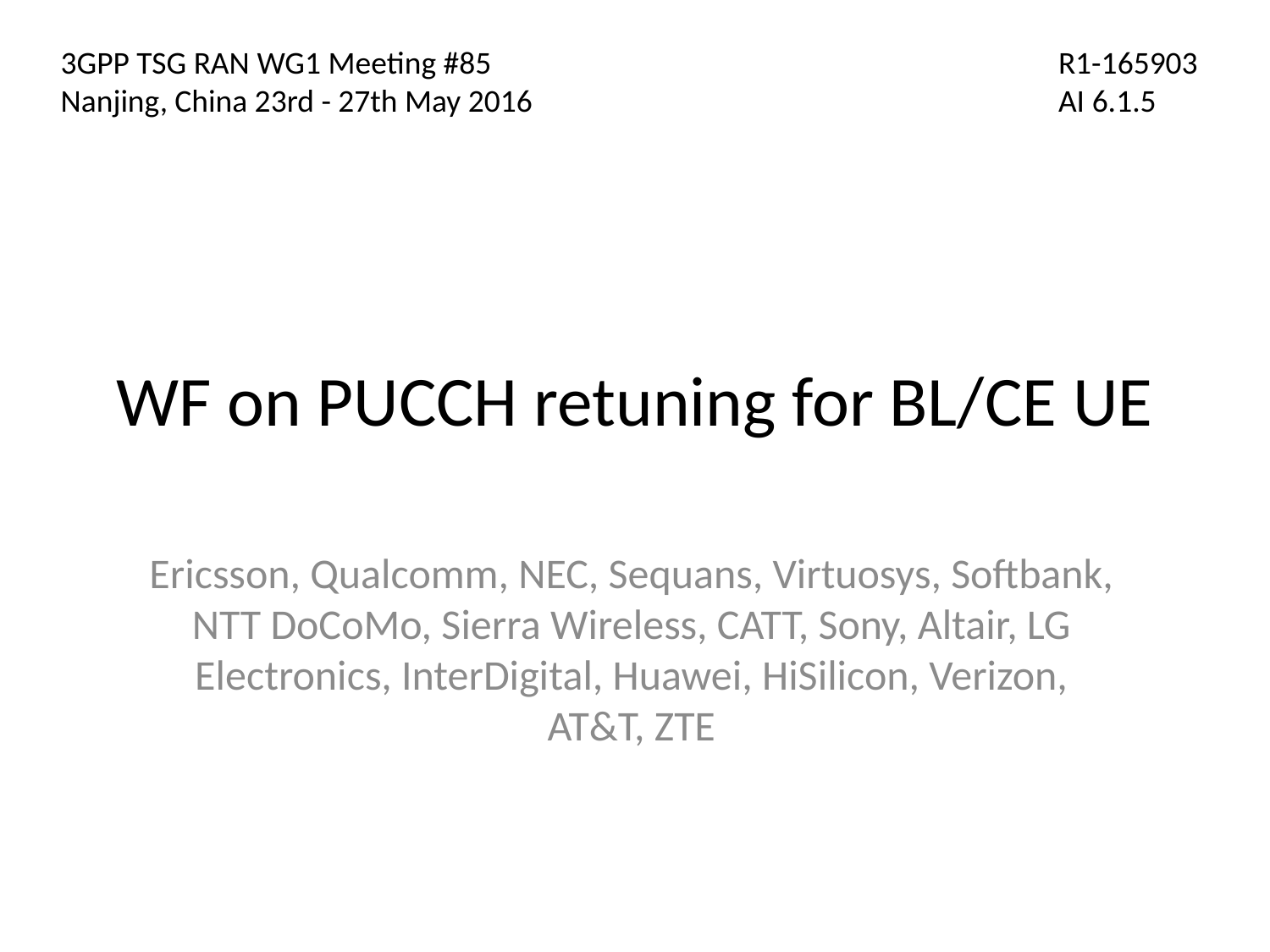

3GPP TSG RAN WG1 Meeting #85
Nanjing, China 23rd - 27th May 2016

R1-165903
AI 6.1.5
# WF on PUCCH retuning for BL/CE UE
Ericsson, Qualcomm, NEC, Sequans, Virtuosys, Softbank, NTT DoCoMo, Sierra Wireless, CATT, Sony, Altair, LG Electronics, InterDigital, Huawei, HiSilicon, Verizon, AT&T, ZTE